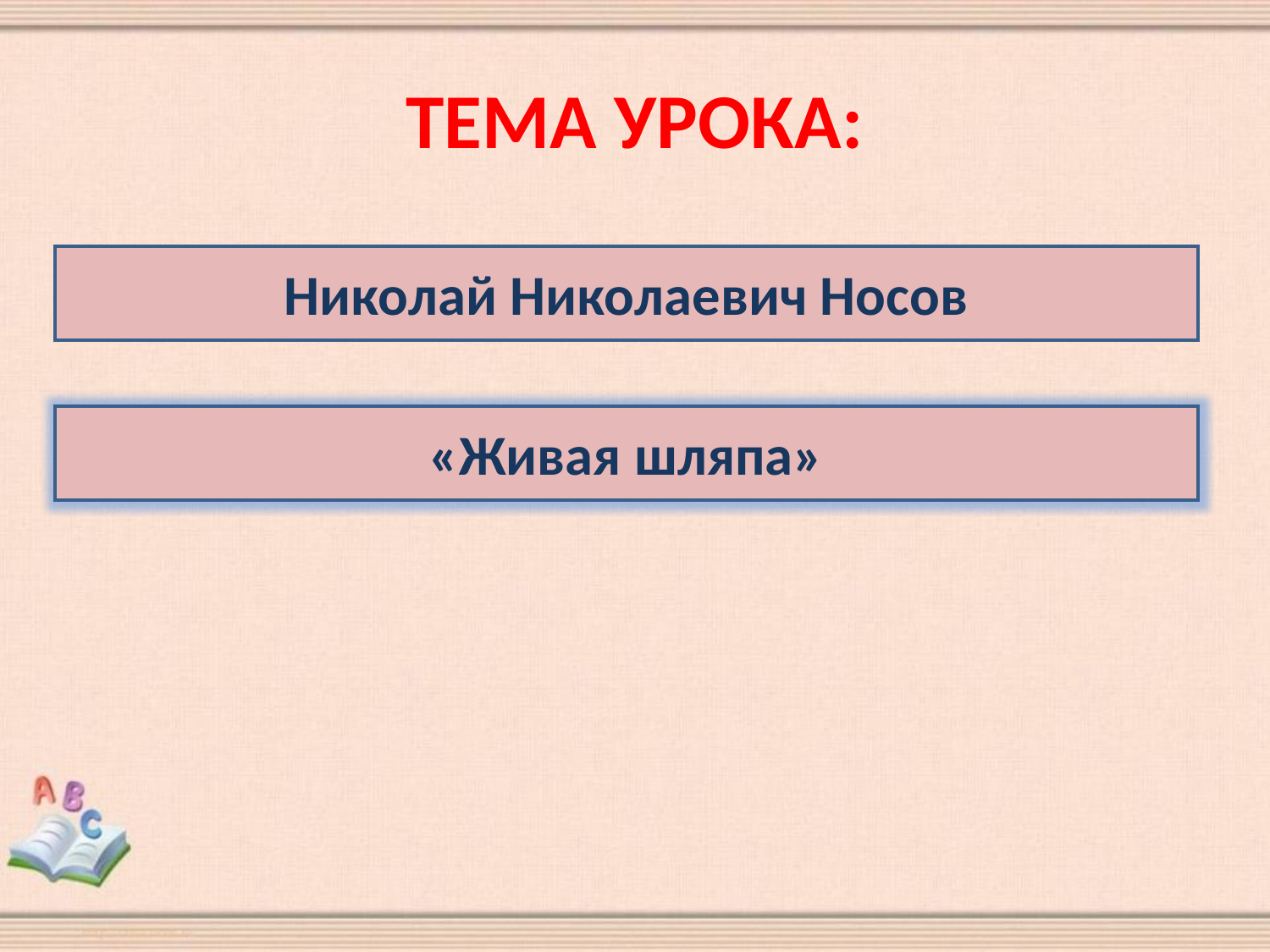

# ТЕМА УРОКА:
Николай Николаевич Носов
«Живая шляпа»